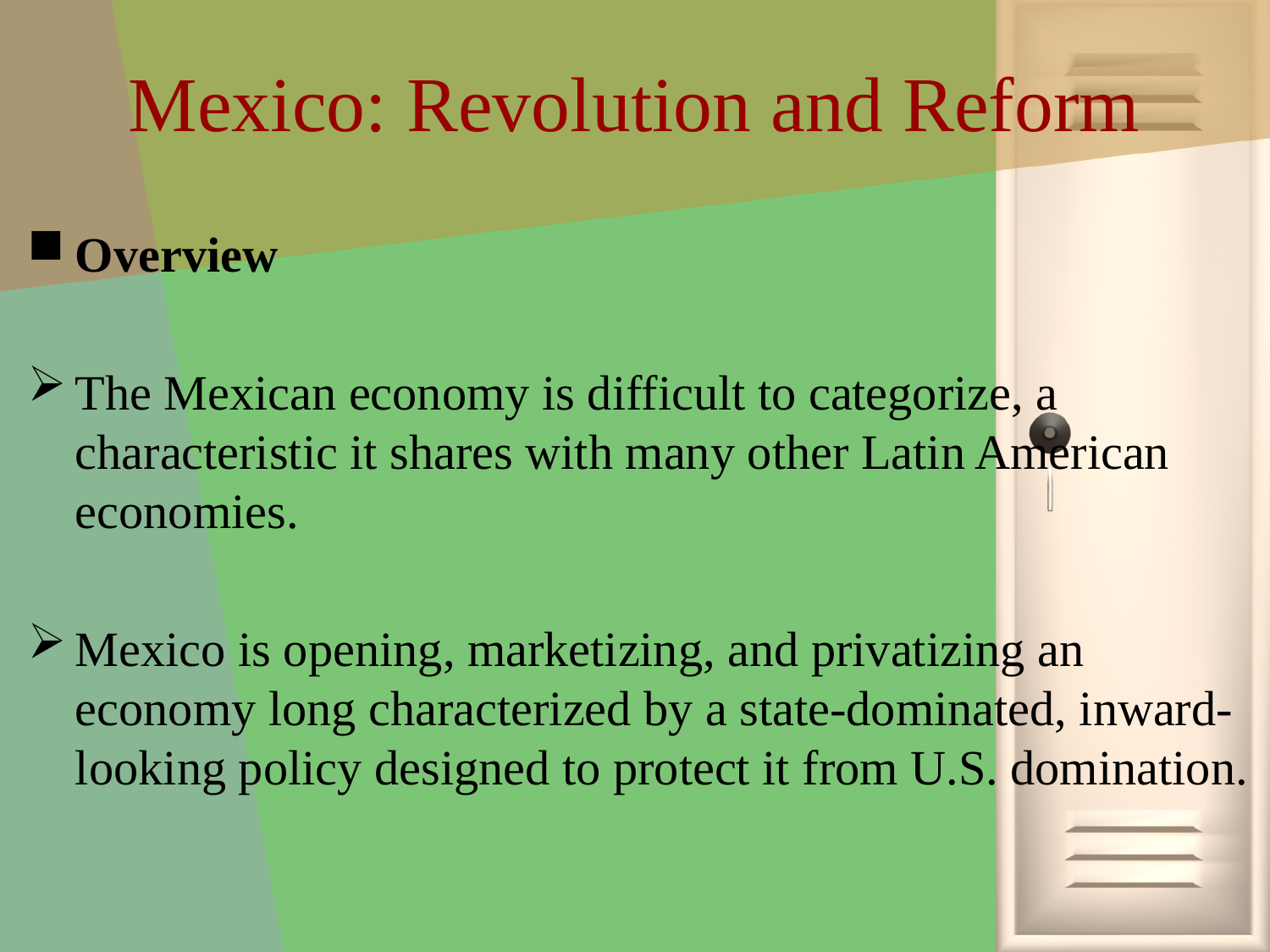

# Mexico: Revolution and Reform
Overview

The Mexican economy is difficult to categorize, a characteristic it shares with many other Latin American economies.

Mexico is opening, marketizing, and privatizing an economy long characterized by a state-dominated, inward-looking policy designed to protect it from U.S. domination.